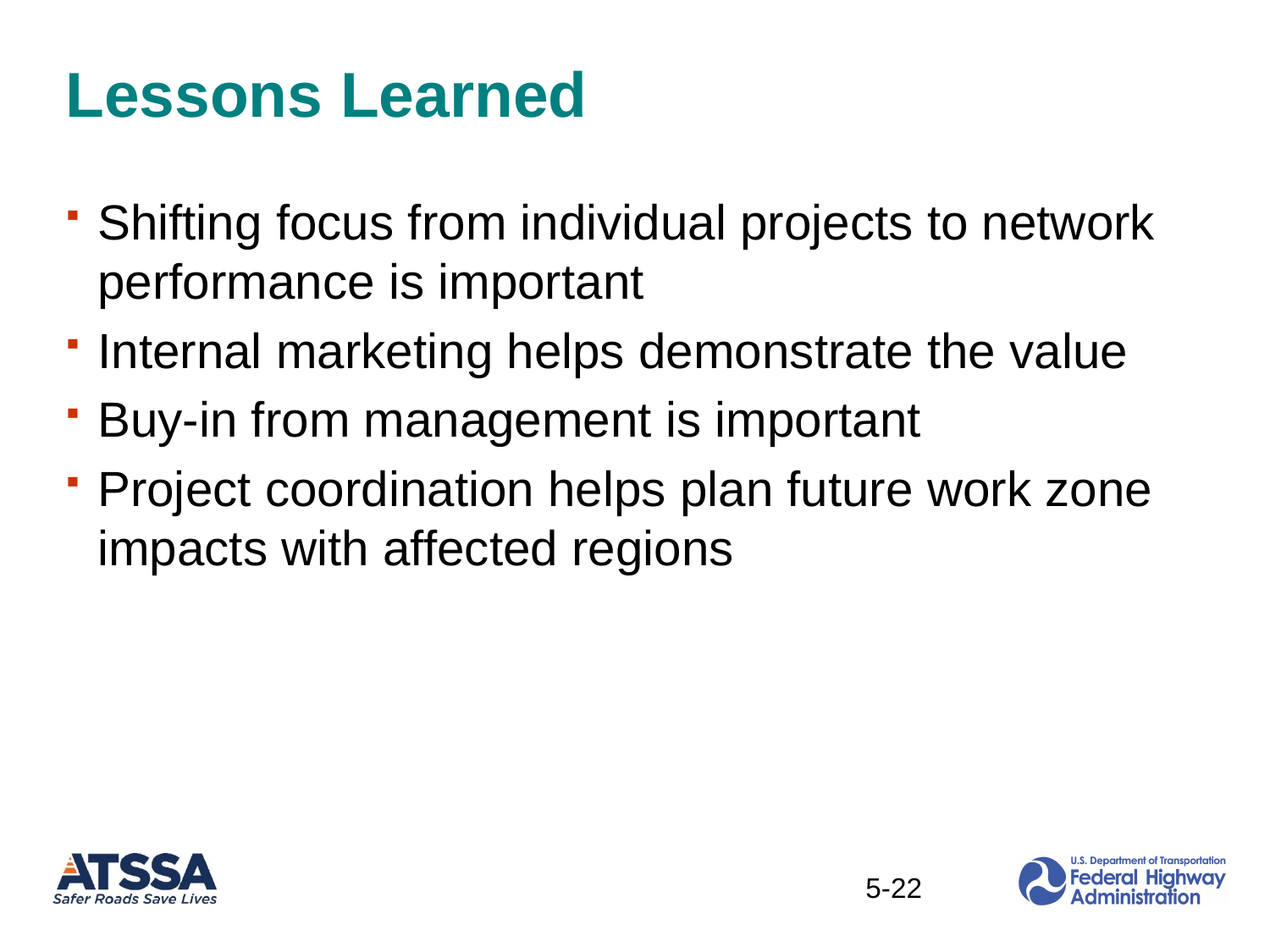

# Lessons Learned
Shifting focus from individual projects to network performance is important
Internal marketing helps demonstrate the value
Buy-in from management is important
Project coordination helps plan future work zone impacts with affected regions